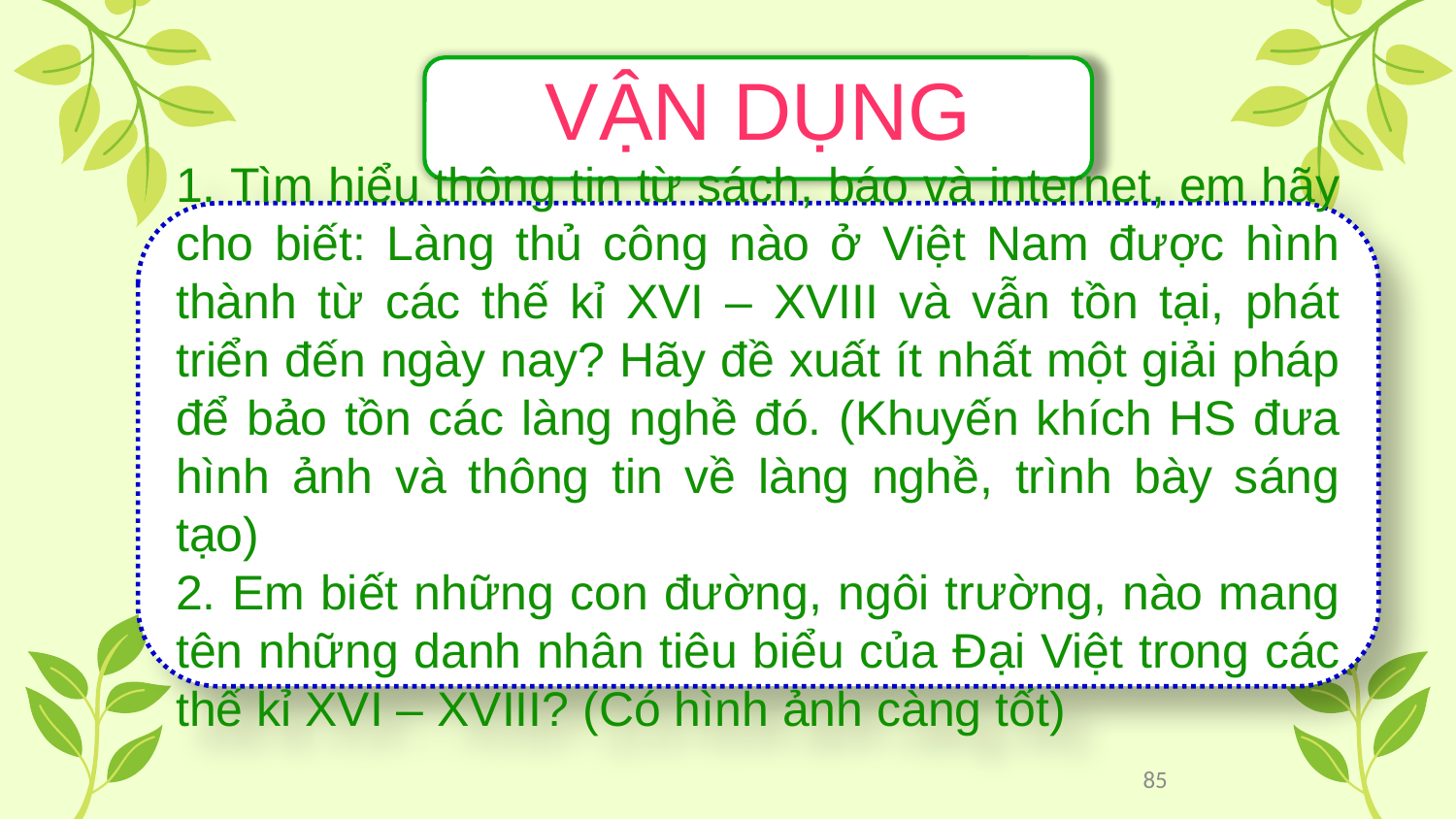

VẬN DỤNG
1. Tìm hiểu thông tin từ sách, báo và internet, em hãy cho biết: Làng thủ công nào ở Việt Nam được hình thành từ các thế kỉ XVI – XVIII và vẫn tồn tại, phát triển đến ngày nay? Hãy đề xuất ít nhất một giải pháp để bảo tồn các làng nghề đó. (Khuyến khích HS đưa hình ảnh và thông tin về làng nghề, trình bày sáng tạo)
2. Em biết những con đường, ngôi trường, nào mang tên những danh nhân tiêu biểu của Đại Việt trong các thế kỉ XVI – XVIII? (Có hình ảnh càng tốt)
85